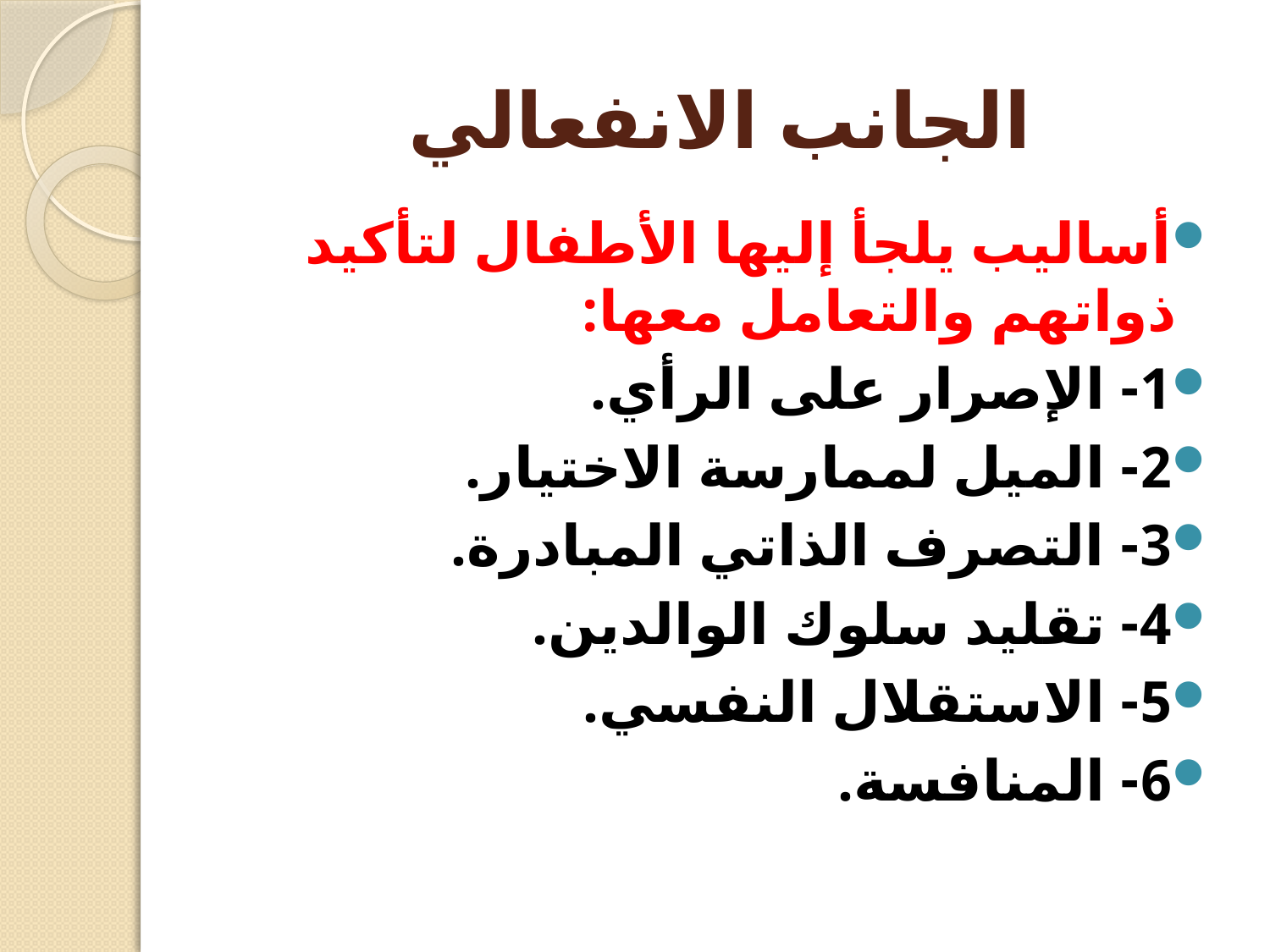

# الجانب الانفعالي
أساليب يلجأ إليها الأطفال لتأكيد ذواتهم والتعامل معها:
1- الإصرار على الرأي.
2- الميل لممارسة الاختيار.
3- التصرف الذاتي المبادرة.
4- تقليد سلوك الوالدين.
5- الاستقلال النفسي.
6- المنافسة.